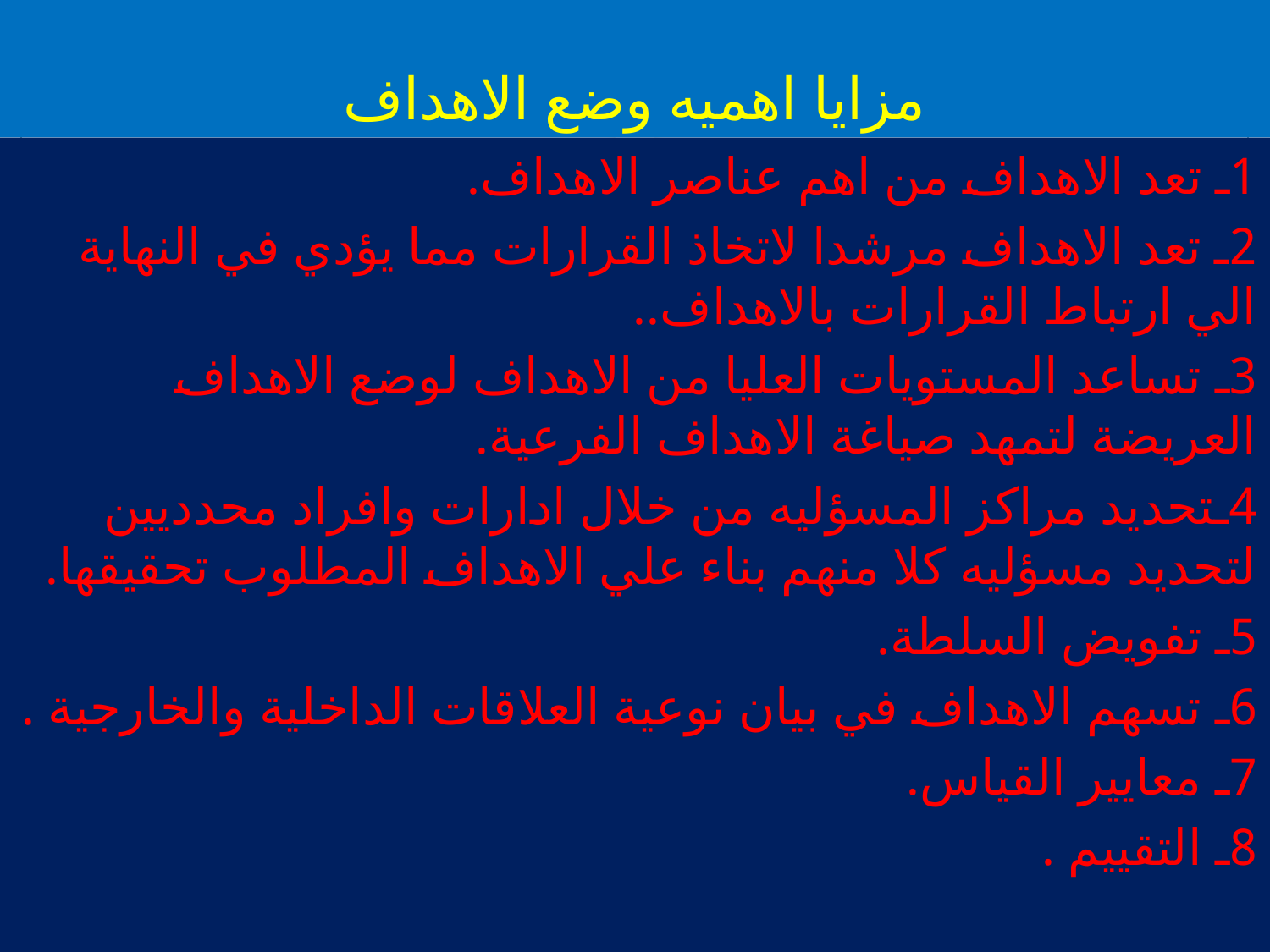

# مزايا اهميه وضع الاهداف
1ـ تعد الاهداف من اهم عناصر الاهداف.
2ـ تعد الاهداف مرشدا لاتخاذ القرارات مما يؤدي في النهاية الي ارتباط القرارات بالاهداف..
3ـ تساعد المستويات العليا من الاهداف لوضع الاهداف العريضة لتمهد صياغة الاهداف الفرعية.
4ـتحديد مراكز المسؤليه من خلال ادارات وافراد محدديين لتحديد مسؤليه كلا منهم بناء علي الاهداف المطلوب تحقيقها.
5ـ تفويض السلطة.
6ـ تسهم الاهداف في بيان نوعية العلاقات الداخلية والخارجية .
7ـ معايير القياس.
8ـ التقييم .